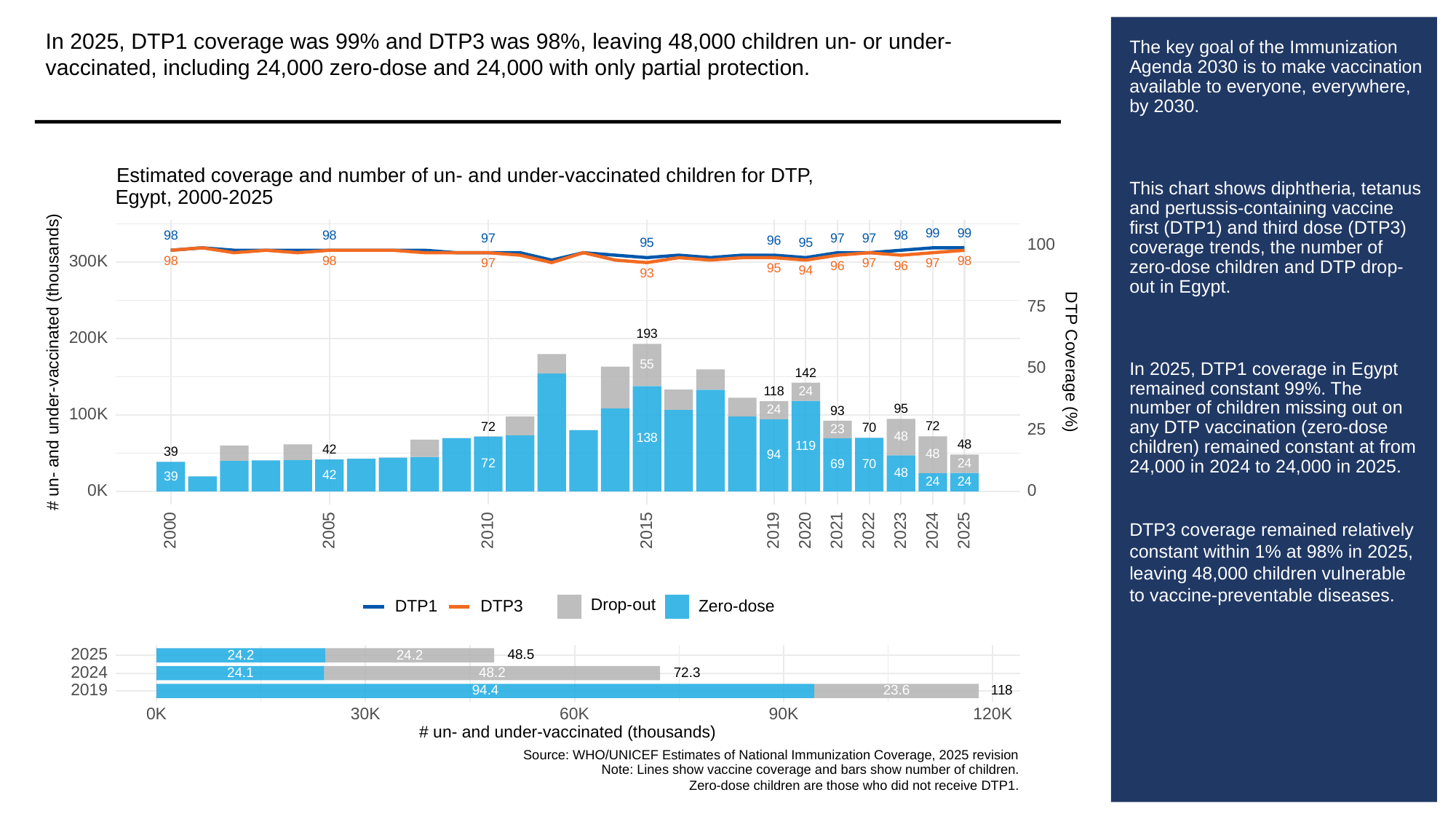

In 2025, DTP1 coverage was 99% and DTP3 was 98%, leaving 48,000 children un- or under-vaccinated, including 24,000 zero-dose and 24,000 with only partial protection.
# The key goal of the Immunization Agenda 2030 is to make vaccination available to everyone, everywhere, by 2030.

This chart shows diphtheria, tetanus and pertussis-containing vaccine first (DTP1) and third dose (DTP3) coverage trends, the number of zero-dose children and DTP drop-out in Egypt.

In 2025, DTP1 coverage in Egypt remained constant 99%. The number of children missing out on any DTP vaccination (zero-dose children) remained constant at from 24,000 in 2024 to 24,000 in 2025.

DTP3 coverage remained relatively constant within 1% at 98% in 2025, leaving 48,000 children vulnerable to vaccine-preventable diseases.

Estimated coverage and number of un- and under-vaccinated children for DTP,
Egypt, 2000-2025

99
99
98
98
98
97
97
97
96
95
95
100

300K
98
98
98
97
97
97
96
96

95
94
93

75
193
200K

# un- and under-vaccinated (thousands)
DTP Coverage (%)
55
50

142

24
118

95
24
93

100K

72
72
70
25
23

48
138

48
119

42

39
48
94

24
72

70

69

48
42
39

24
24
0K
0

2023
2000
2005
2010
2015
2019
2020
2021
2022
2024
2025

Drop-out
DTP3
Zero-dose
DTP1

2025
48.5
24.2
24.2

2024
72.3
48.2
24.1

2019
23.6
94.4
118

30K
0K
60K
90K
120K
# un- and under-vaccinated (thousands)
Source: WHO/UNICEF Estimates of National Immunization Coverage, 2025 revision
Note: Lines show vaccine coverage and bars show number of children.
Zero-dose children are those who did not receive DTP1.